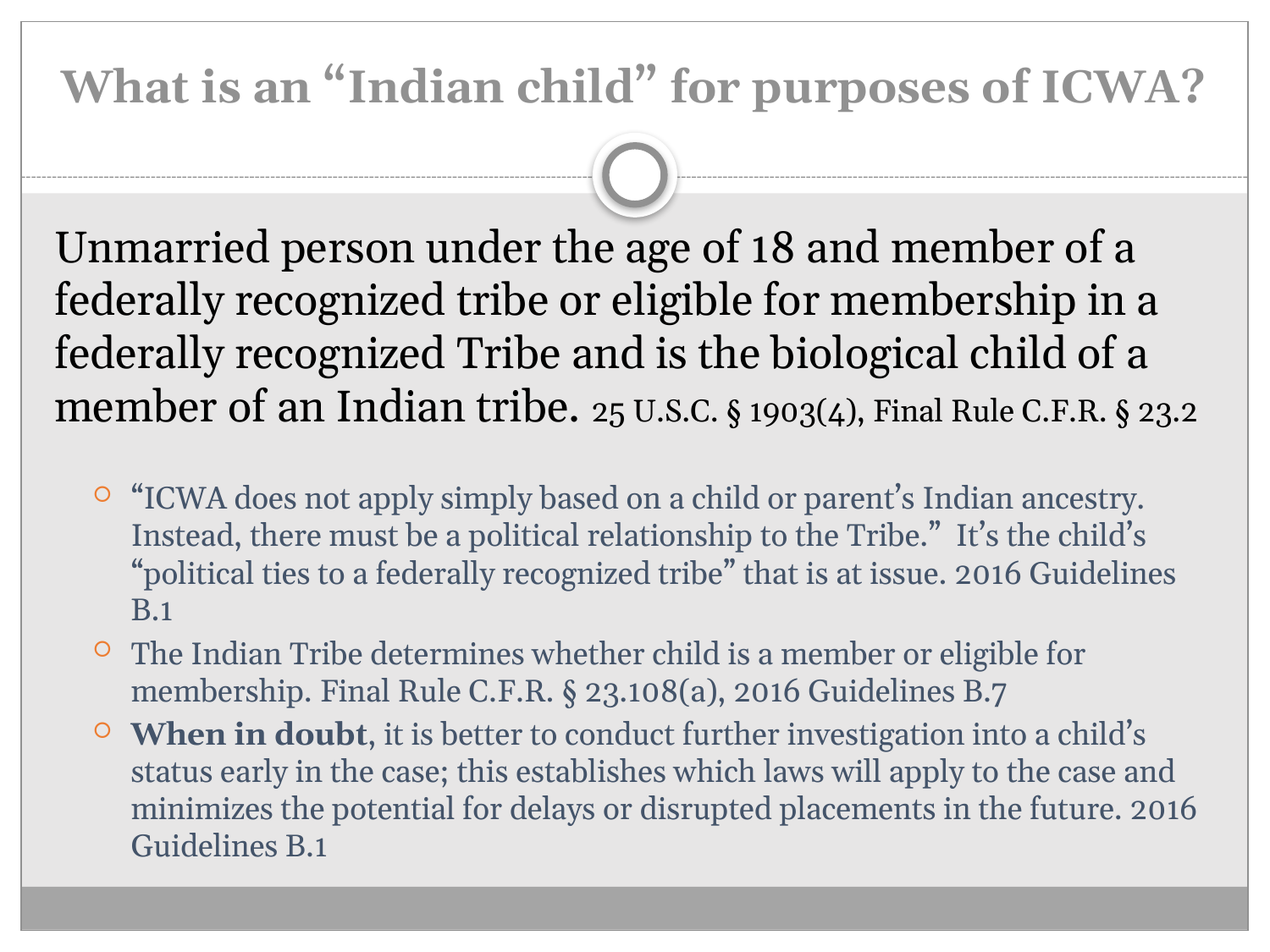

# What is an “Indian child” for purposes of ICWA?
Unmarried person under the age of 18 and member of a federally recognized tribe or eligible for membership in a federally recognized Tribe and is the biological child of a member of an Indian tribe. 25 U.S.C. § 1903(4), Final Rule C.F.R. § 23.2

“ICWA does not apply simply based on a child or parent’s Indian ancestry. Instead, there must be a political relationship to the Tribe.”  It’s the child’s “political ties to a federally recognized tribe” that is at issue. 2016 Guidelines B.1
The Indian Tribe determines whether child is a member or eligible for membership. Final Rule C.F.R. § 23.108(a), 2016 Guidelines B.7
When in doubt, it is better to conduct further investigation into a child’s status early in the case; this establishes which laws will apply to the case and minimizes the potential for delays or disrupted placements in the future. 2016 Guidelines B.1